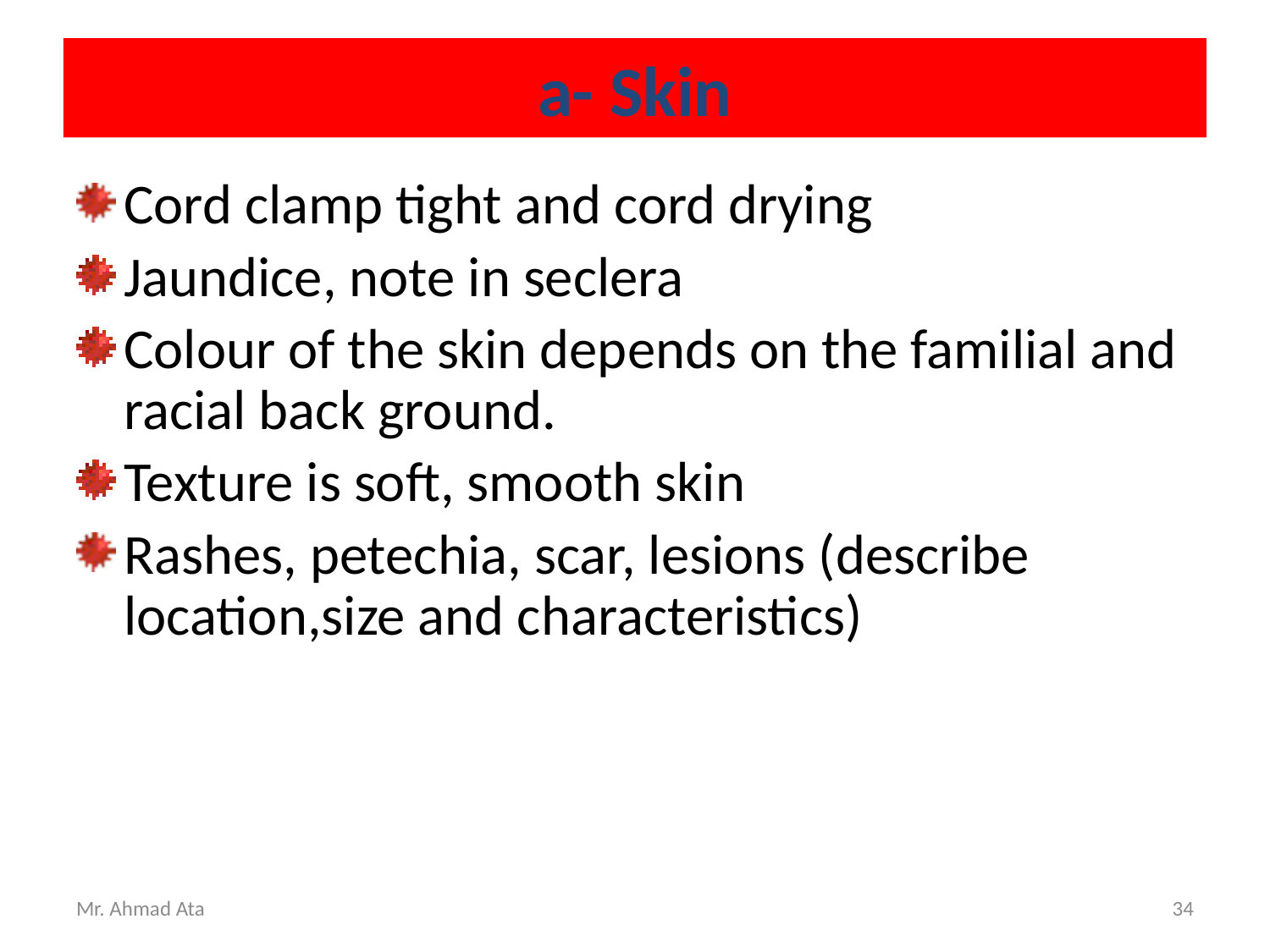

a- Skin
Cord clamp tight and cord drying
Jaundice, note in seclera
Colour of the skin depends on the familial and racial back ground.
Texture is soft, smooth skin
Rashes, petechia, scar, lesions (describe location,size and characteristics)

Mr. Ahmad Ata
34